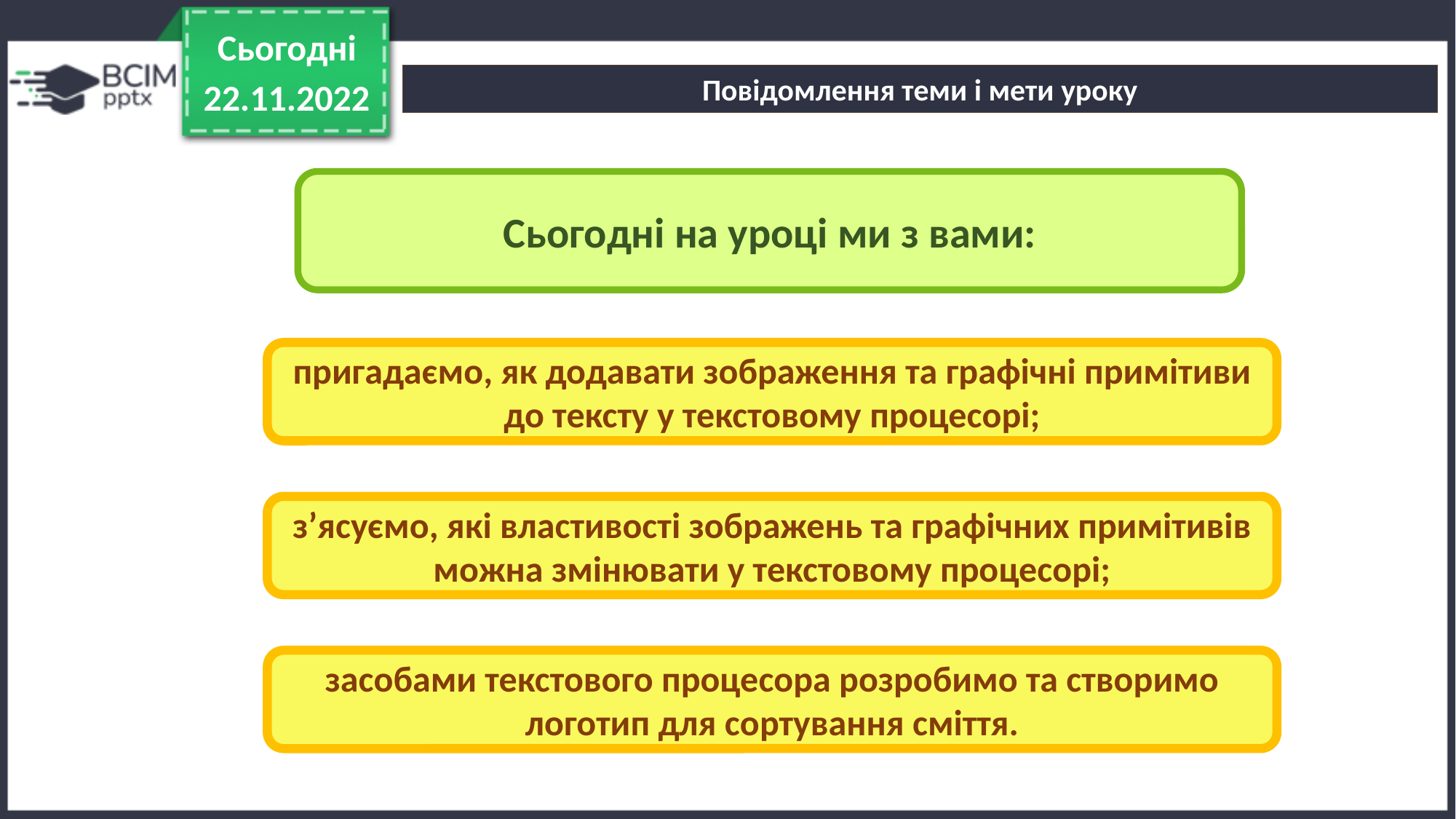

Сьогодні
Повідомлення теми і мети уроку
22.11.2022
Сьогодні на уроці ми з вами:
пригадаємо, як додавати зображення та графічні примітиви до тексту у текстовому процесорі;
з’ясуємо, які властивості зображень та графічних примітивів можна змінювати у текстовому процесорі;
засобами текстового процесора розробимо та створимо логотип для сортування сміття.